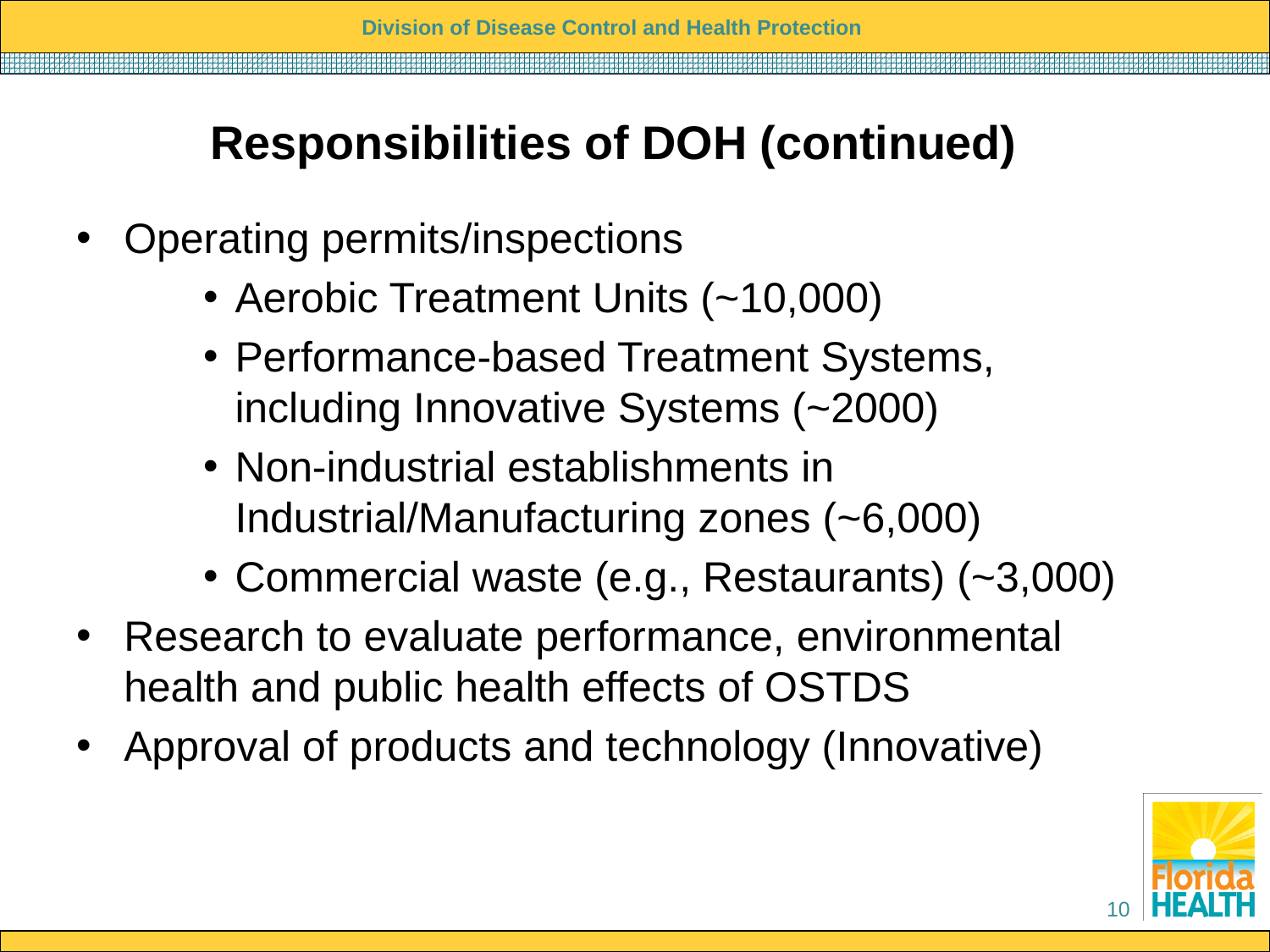

# Responsibilities of DOH (continued)
Operating permits/inspections
Aerobic Treatment Units (~10,000)
Performance-based Treatment Systems, including Innovative Systems (~2000)
Non-industrial establishments in Industrial/Manufacturing zones (~6,000)
Commercial waste (e.g., Restaurants) (~3,000)
Research to evaluate performance, environmental health and public health effects of OSTDS
Approval of products and technology (Innovative)